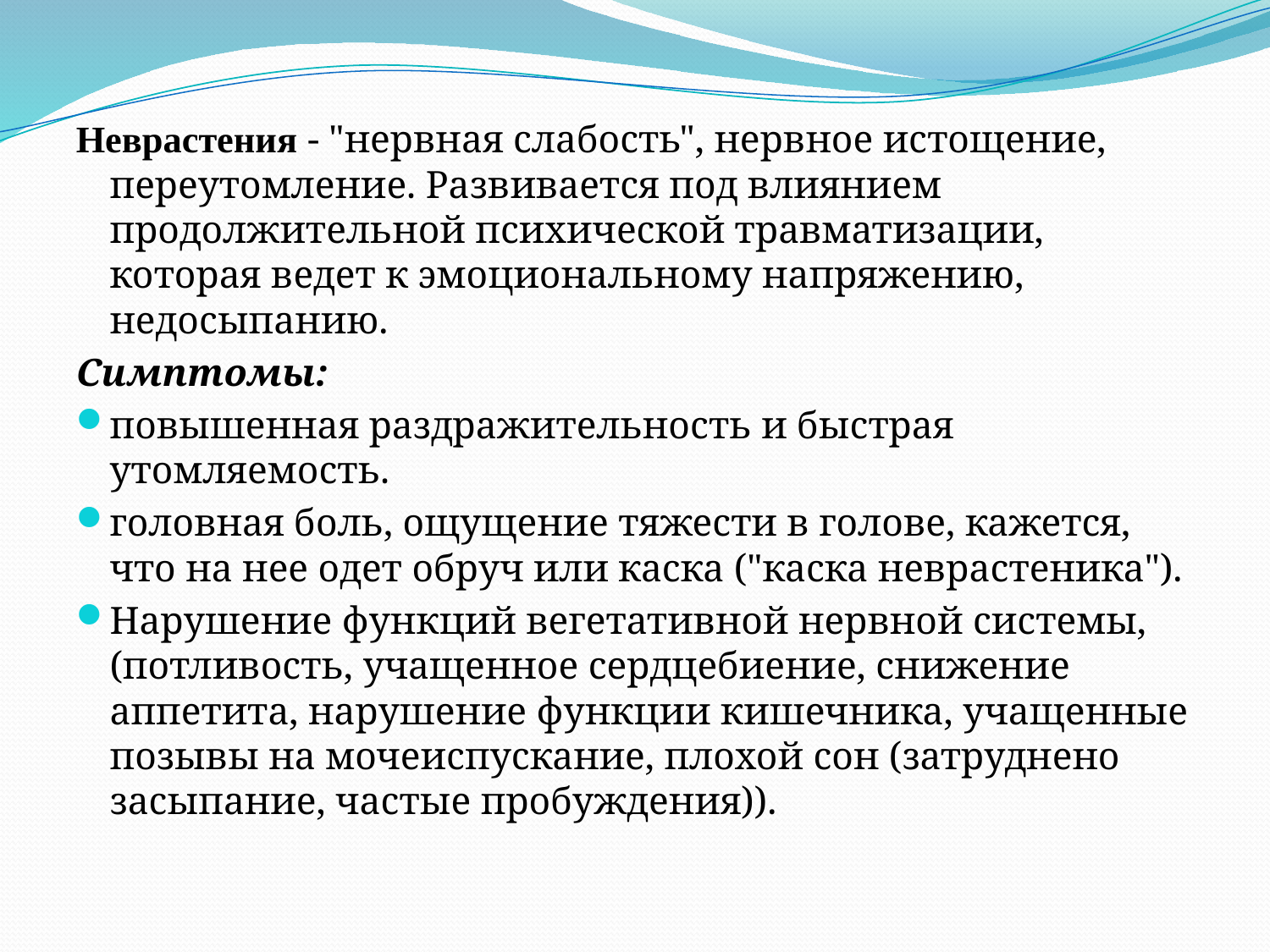

Неврастения - "нервная слабость", нервное истощение, переутомление. Развивается под влиянием продолжительной психической травматизации, которая ведет к эмоциональному напряжению, недосыпанию.
Симптомы:
повышенная раздражительность и быстрая утомляемость.
головная боль, ощущение тяжести в голове, кажется, что на нее одет обруч или каска ("каска неврастеника").
Нарушение функций вегетативной нервной системы, (потливость, учащенное сердцебиение, снижение аппетита, нарушение функции кишечника, учащенные позывы на мочеиспускание, плохой сон (затруднено засыпание, частые пробуждения)).